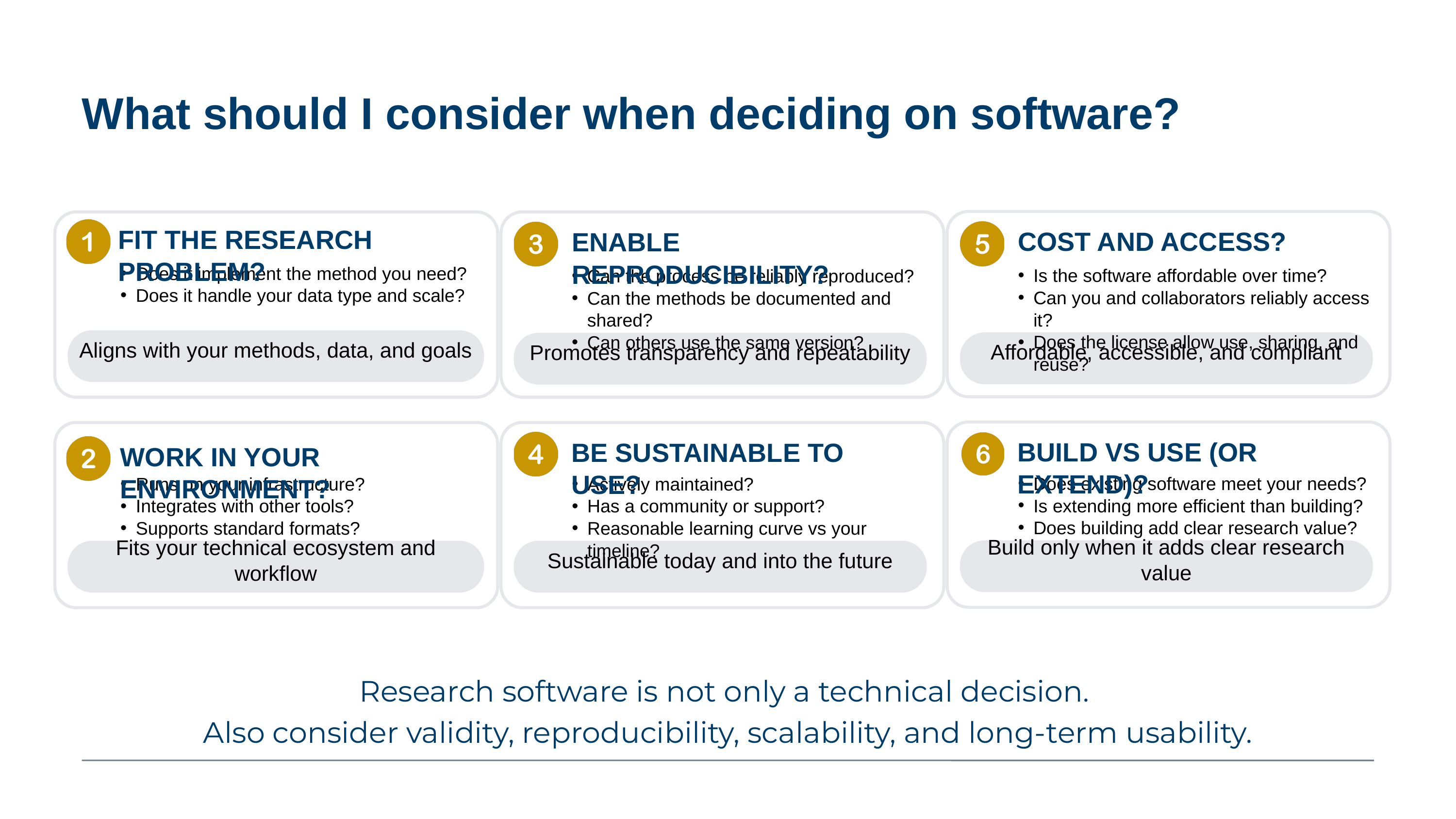

What should I consider when deciding on software?

COST AND ACCESS?
Is the software affordable over time?
Can you and collaborators reliably access it?
Does the license allow use, sharing, and reuse?

Affordable, accessible, and compliant

BUILD VS USE (OR EXTEND)?
Does existing software meet your needs?
Is extending more efficient than building?
Does building add clear research value?

Build only when it adds clear research value

FIT THE RESEARCH PROBLEM?
Does it implement the method you need?
Does it handle your data type and scale?

Aligns with your methods, data, and goals

WORK IN YOUR ENVIRONMENT?
Runs on your infrastructure?
Integrates with other tools?
Supports standard formats?

Fits your technical ecosystem and workflow

ENABLE REPRODUCIBILITY?
Can the process be reliably reproduced?
Can the methods be documented and shared?
Can others use the same version?

Promotes transparency and repeatability

BE SUSTAINABLE TO USE?
Actively maintained?
Has a community or support?
Reasonable learning curve vs your timeline?

Sustainable today and into the future
Research software is not only a technical decision.
Also consider validity, reproducibility, scalability, and long-term usability.